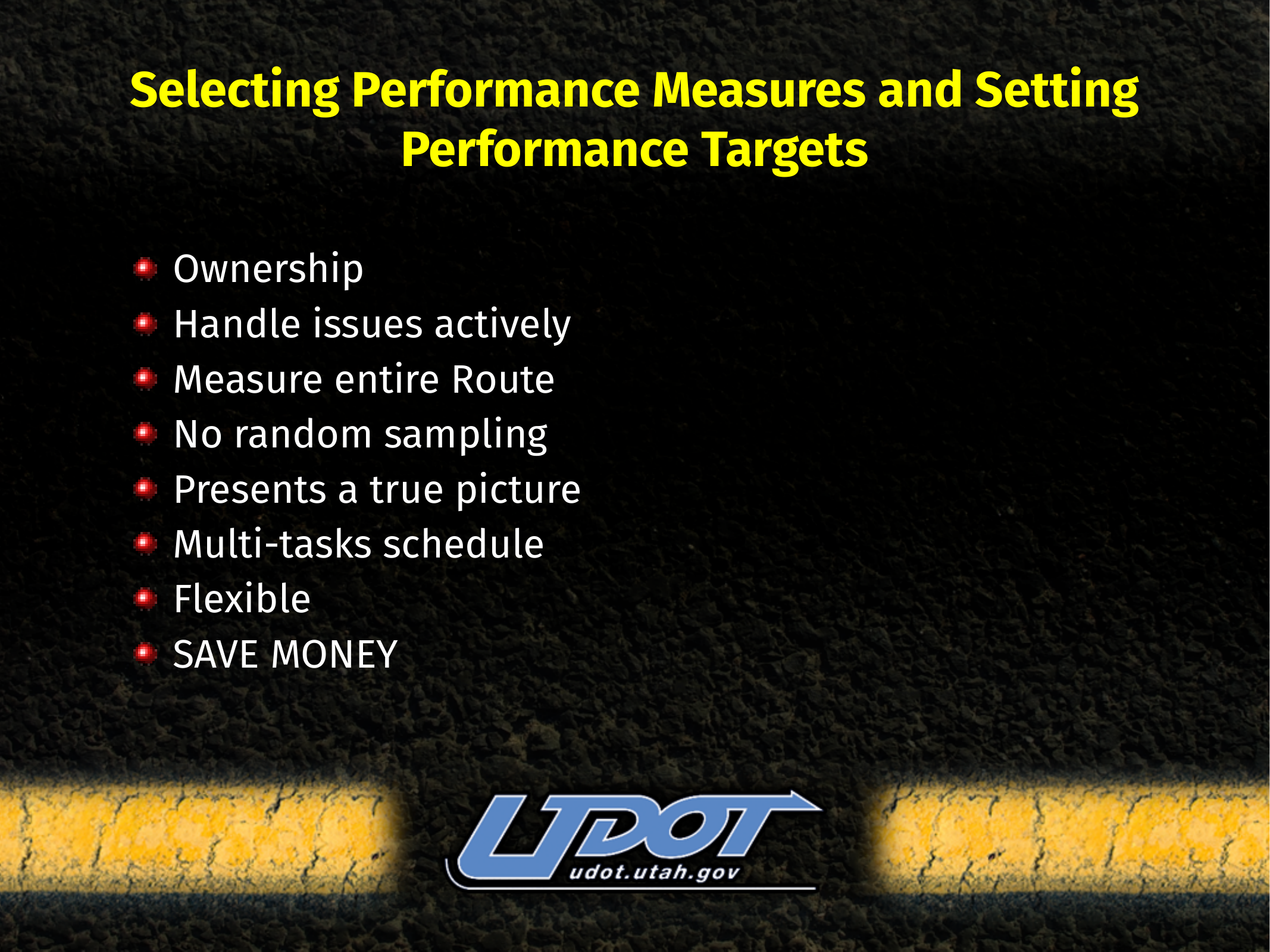

# Selecting Performance Measures and Setting Performance Targets
 Ownership
 Handle issues actively
 Measure entire Route
 No random sampling
 Presents a true picture
 Multi-tasks schedule
 Flexible
 SAVE MONEY